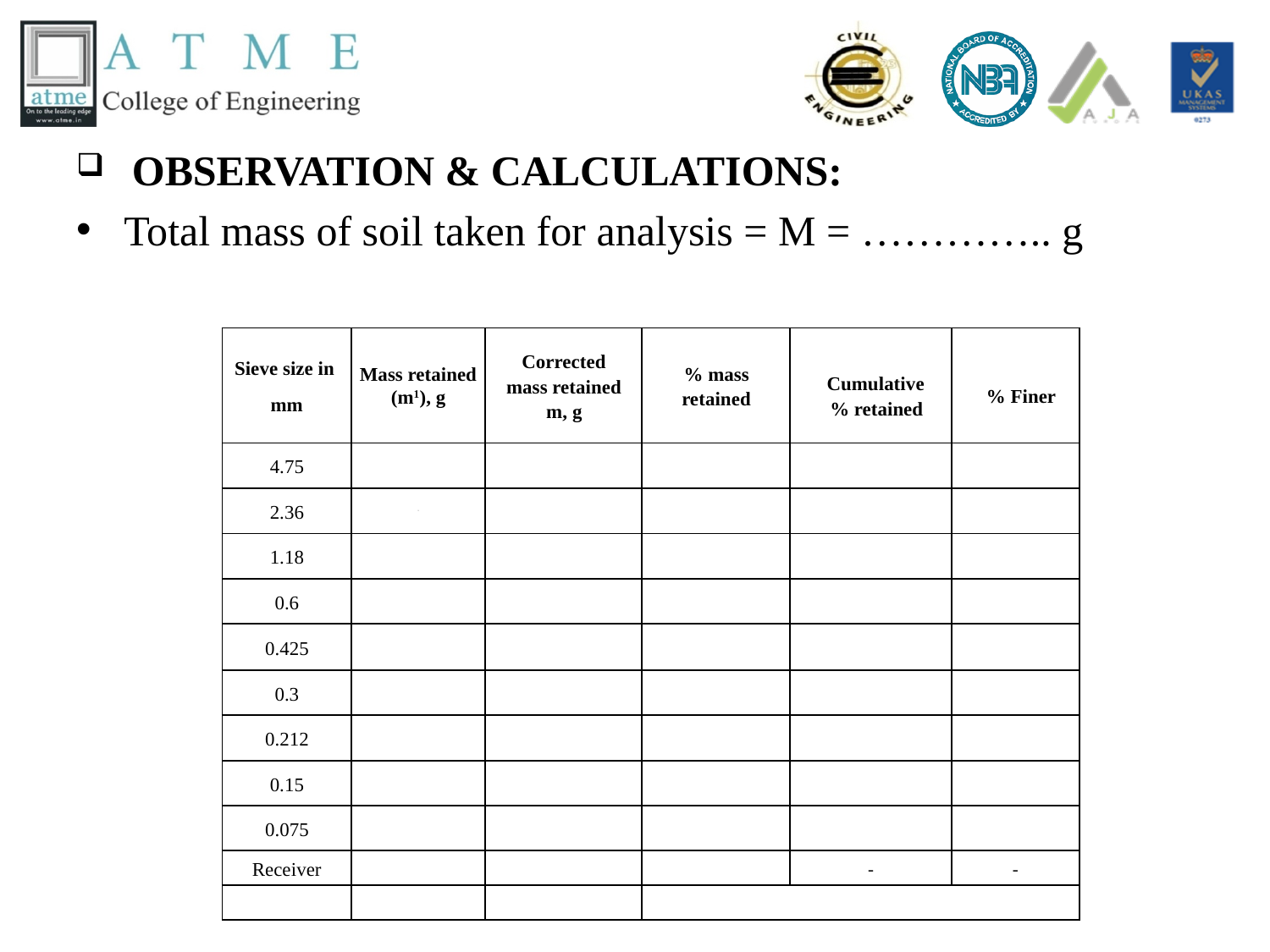

OBSERVATION & CALCULATIONS:
Total mass of soil taken for analysis = M = ………….. g

| Sieve size in mm | Mass retained (m1), g | Corrected mass retained m, g | % mass retained | Cumulative % retained | % Finer |
| --- | --- | --- | --- | --- | --- |
| 4.75 |  |  |  |  |  |
| 2.36 | 2 |  |  |  |  |
| 1.18 |  |  |  |  |  |
| 0.6 |  |  |  |  |  |
| 0.425 |  |  |  |  |  |
| 0.3 |  |  |  |  |  |
| 0.212 |  |  |  |  |  |
| 0.15 |  |  |  |  |  |
| 0.075 |  |  |  |  |  |
| Receiver |  |  |  | - | - |
|  |  |  |  |  |  |